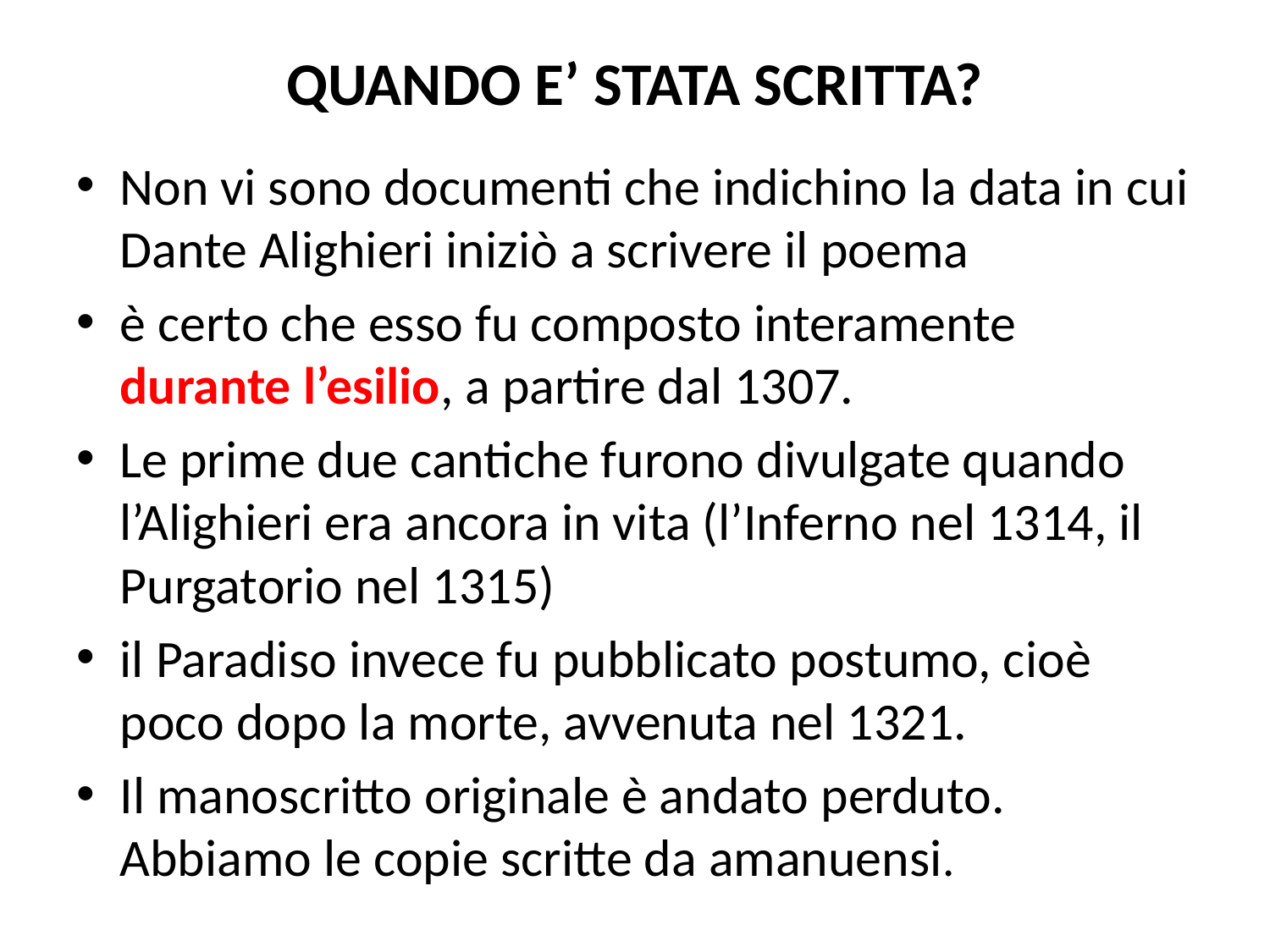

# QUANDO E’ STATA SCRITTA?
Non vi sono documenti che indichino la data in cui Dante Alighieri iniziò a scrivere il poema
è certo che esso fu composto interamente durante l’esilio, a partire dal 1307.
Le prime due cantiche furono divulgate quando l’Alighieri era ancora in vita (l’Inferno nel 1314, il Purgatorio nel 1315)
il Paradiso invece fu pubblicato postumo, cioè poco dopo la morte, avvenuta nel 1321.
Il manoscritto originale è andato perduto. Abbiamo le copie scritte da amanuensi.